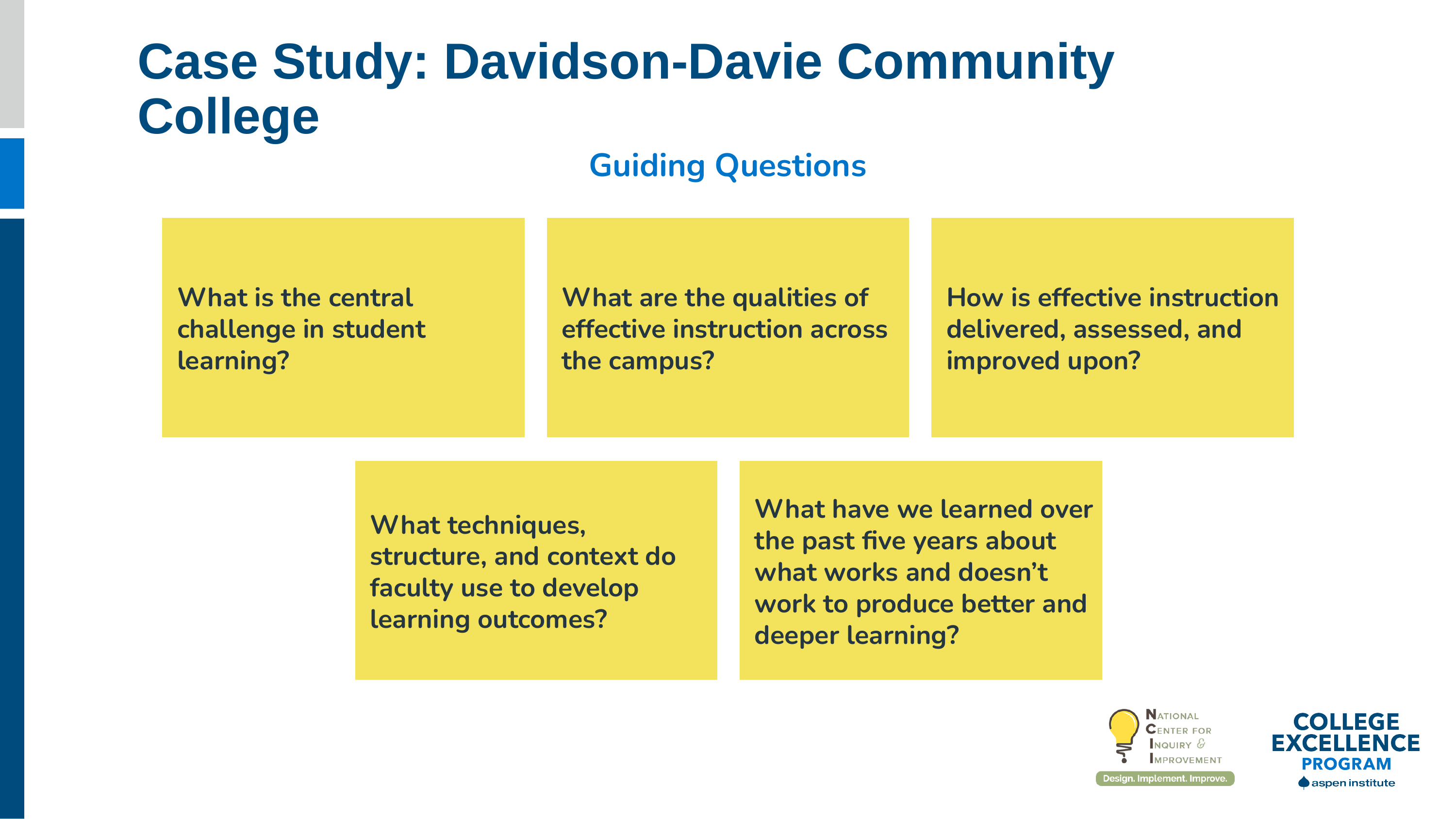

Case Study: Davidson-Davie Community College
Guiding Questions
What is the central challenge in student learning?
What are the qualities of effective instruction across the campus?
How is effective instruction delivered, assessed, and improved upon?
What techniques, structure, and context do faculty use to develop learning outcomes?
What have we learned over the past five years about what works and doesn’t work to produce better and deeper learning?